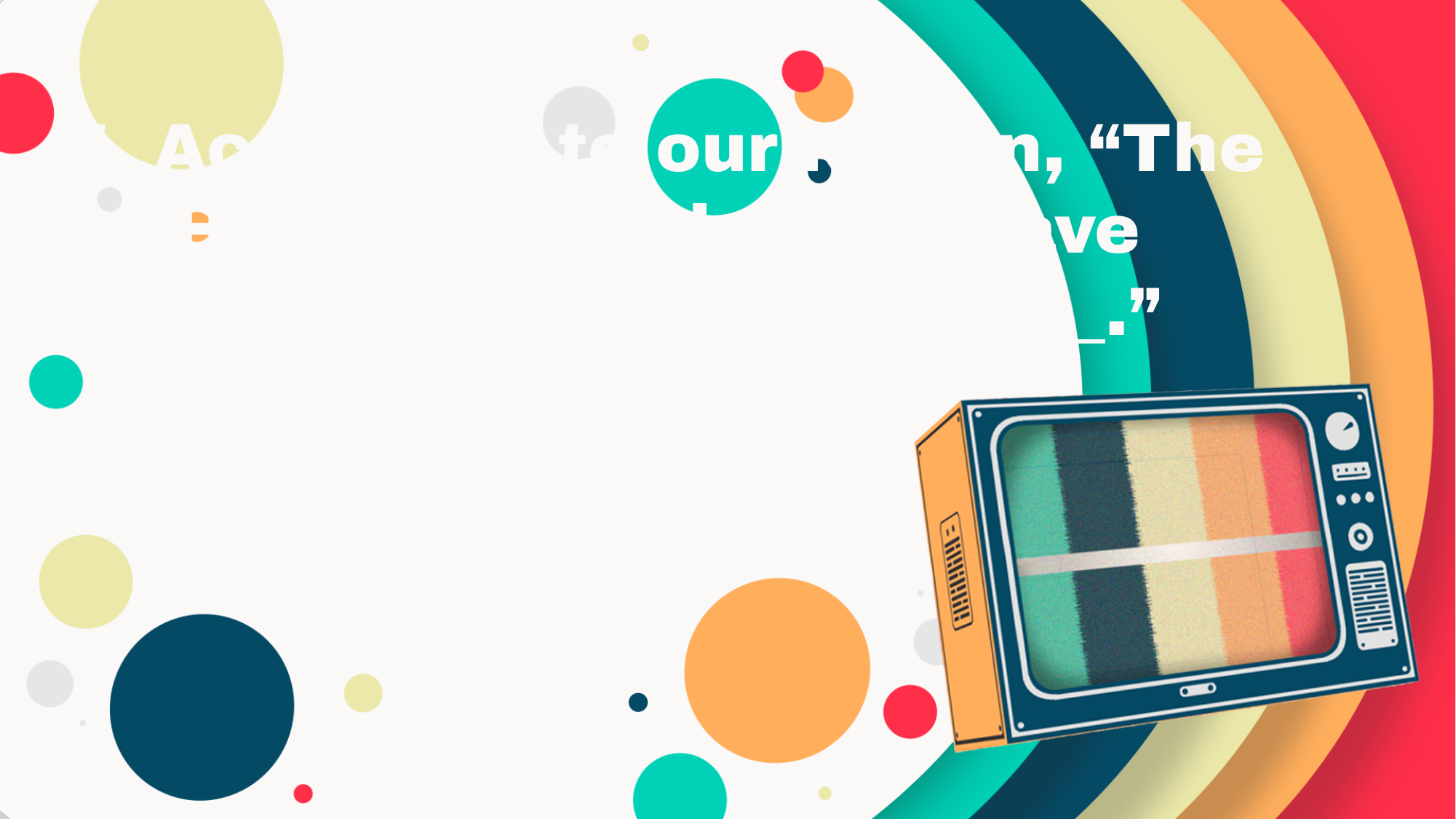

7. According to our lesson, “The
	Holy Spirit Helps Me Have
	__________ and ____________.”
ANSWER:
Comfort and Peace